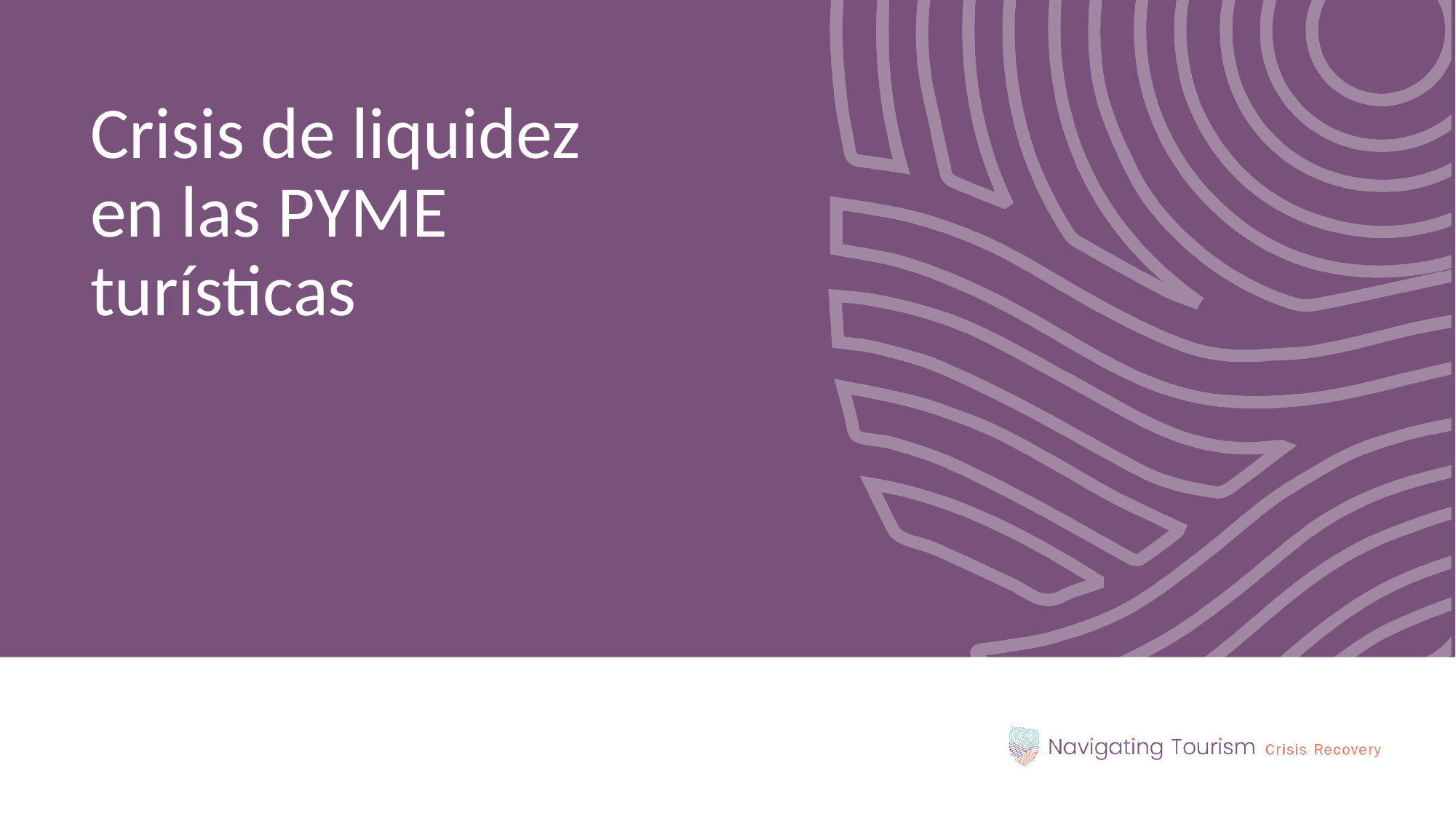

Crisis de liquidez en las PYME turísticas